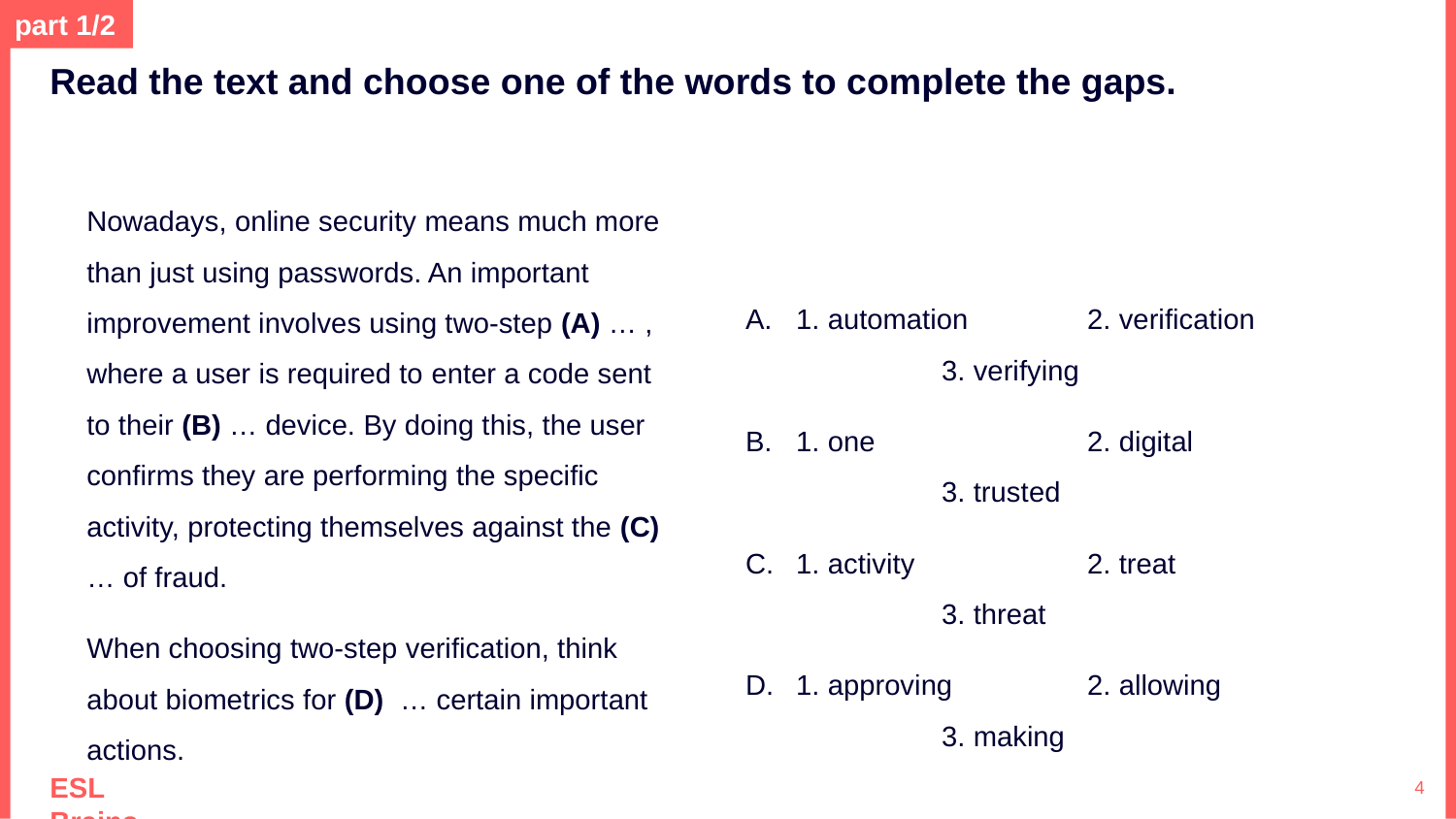

part 1/2
Read the text and choose one of the words to complete the gaps.

Nowadays, online security means much more than just using passwords. An important improvement involves using two-step (A) … , where a user is required to enter a code sent to their (B) … device. By doing this, the user confirms they are performing the specific activity, protecting themselves against the (C) … of fraud.
When choosing two-step verification, think about biometrics for (D)  … certain important actions.
1. automation	2. verification	3. verifying
1. one		2. digital		3. trusted
1. activity		2. treat		3. threat
1. approving	2. allowing		3. making
4